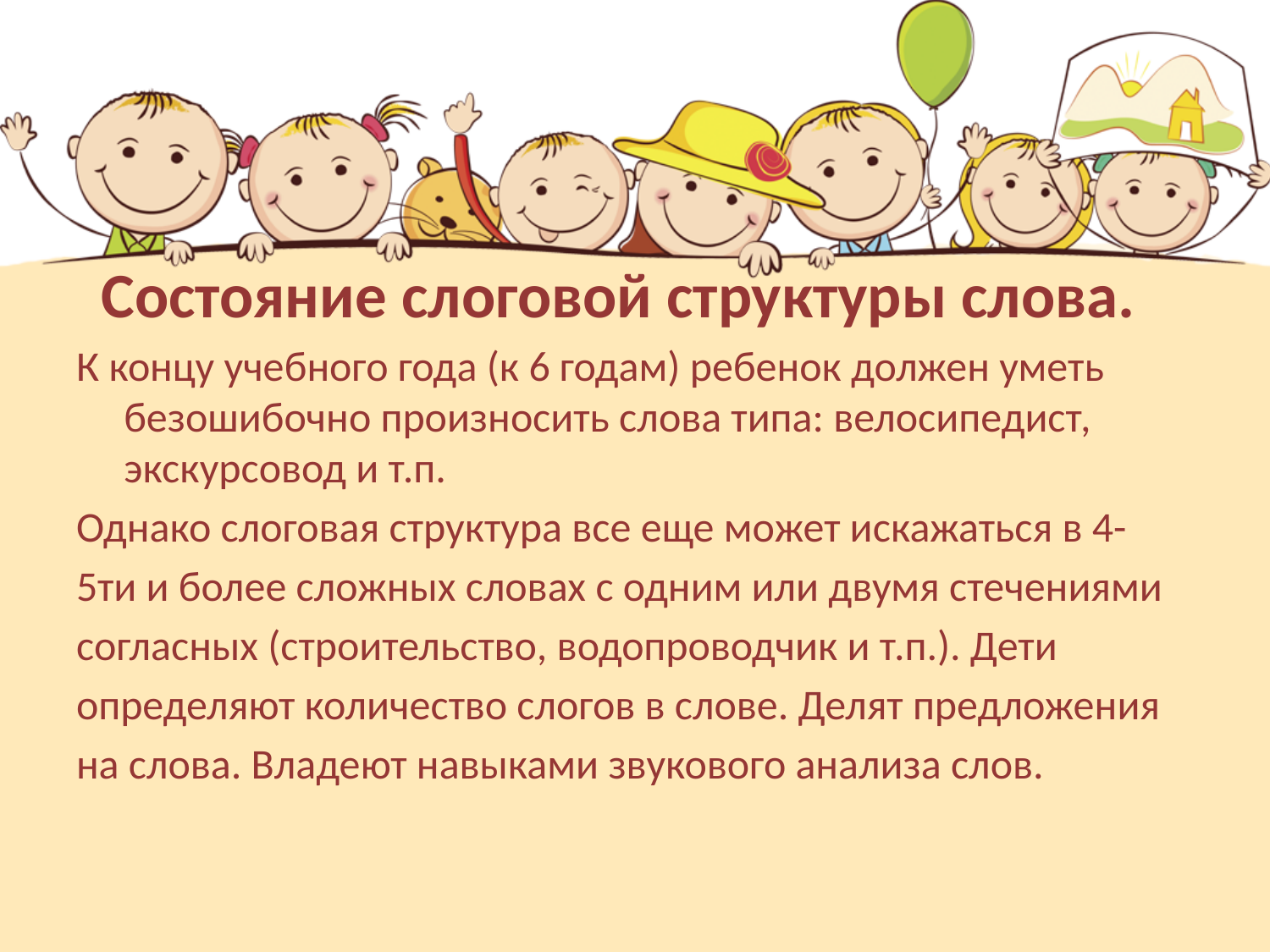

Состояние слоговой структуры слова.
К концу учебного года (к 6 годам) ребенок должен уметь безошибочно произносить слова типа: велосипедист, экскурсовод и т.п.
Однако слоговая структура все еще может искажаться в 4-
5ти и более сложных словах с одним или двумя стечениями
согласных (строительство, водопроводчик и т.п.). Дети
определяют количество слогов в слове. Делят предложения
на слова. Владеют навыками звукового анализа слов.